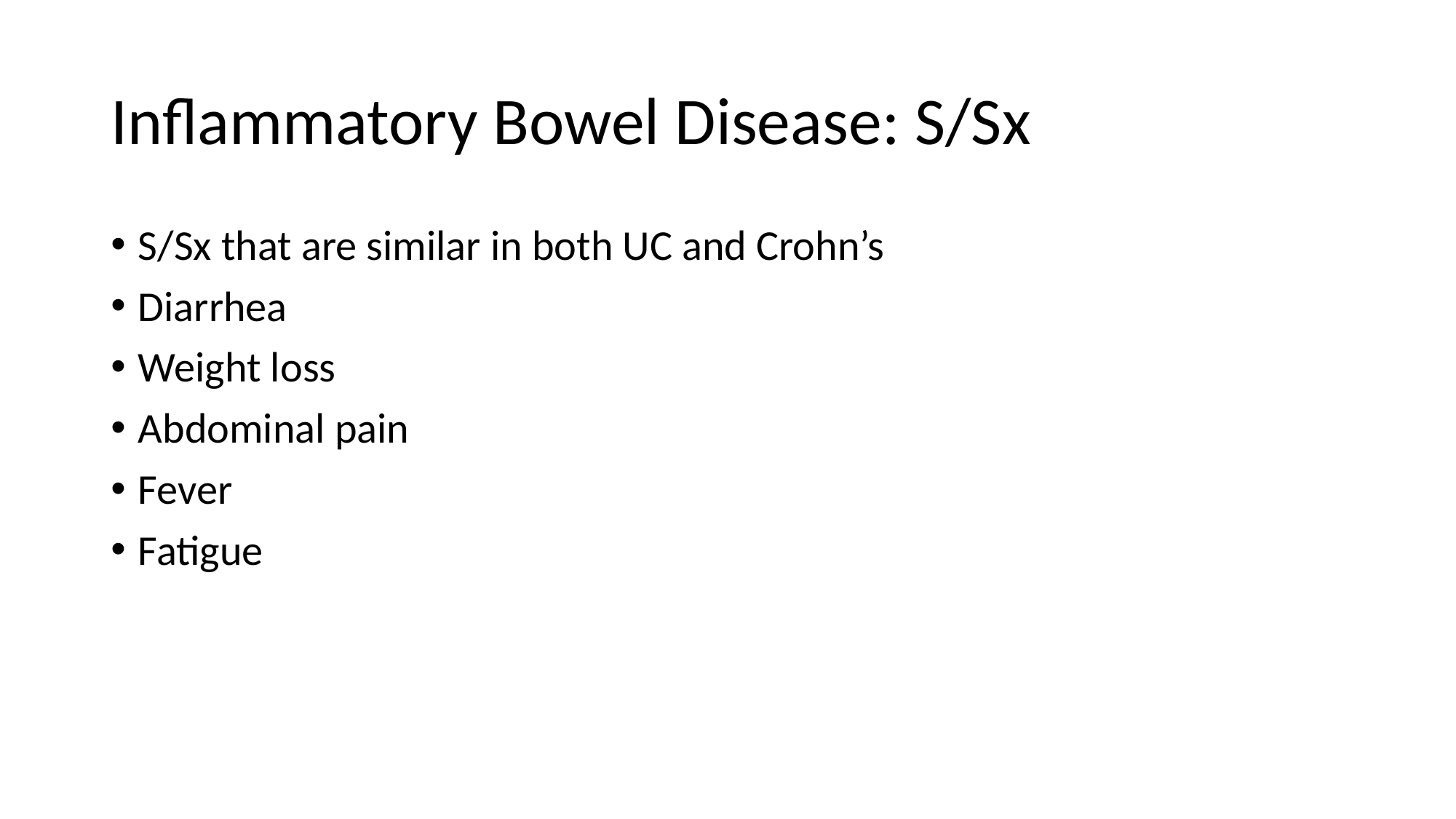

# Inflammatory Bowel Disease: S/Sx
S/Sx that are similar in both UC and Crohn’s
Diarrhea
Weight loss
Abdominal pain
Fever
Fatigue